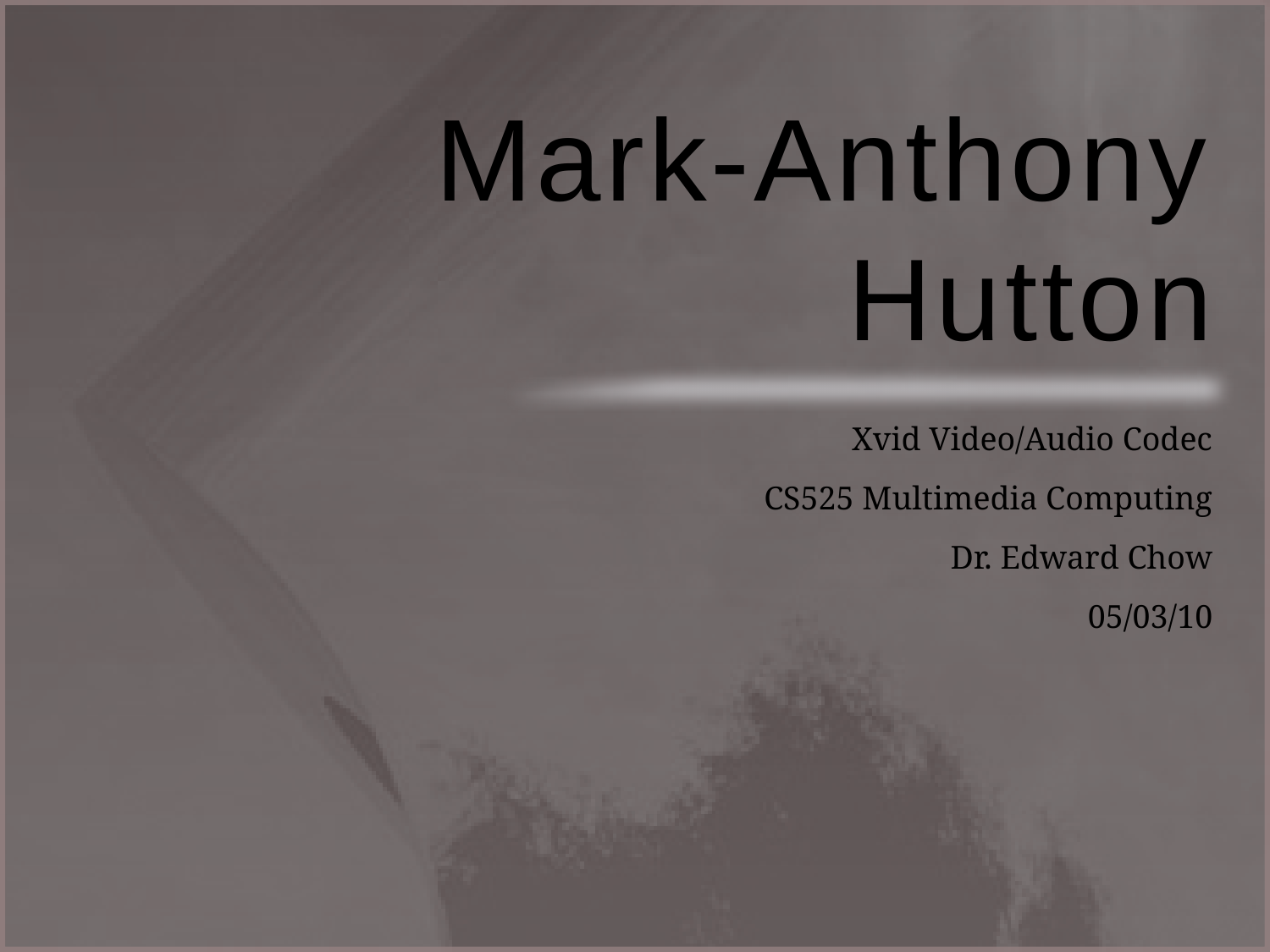

# Mark-Anthony Hutton
Xvid Video/Audio Codec
CS525 Multimedia Computing
Dr. Edward Chow
05/03/10